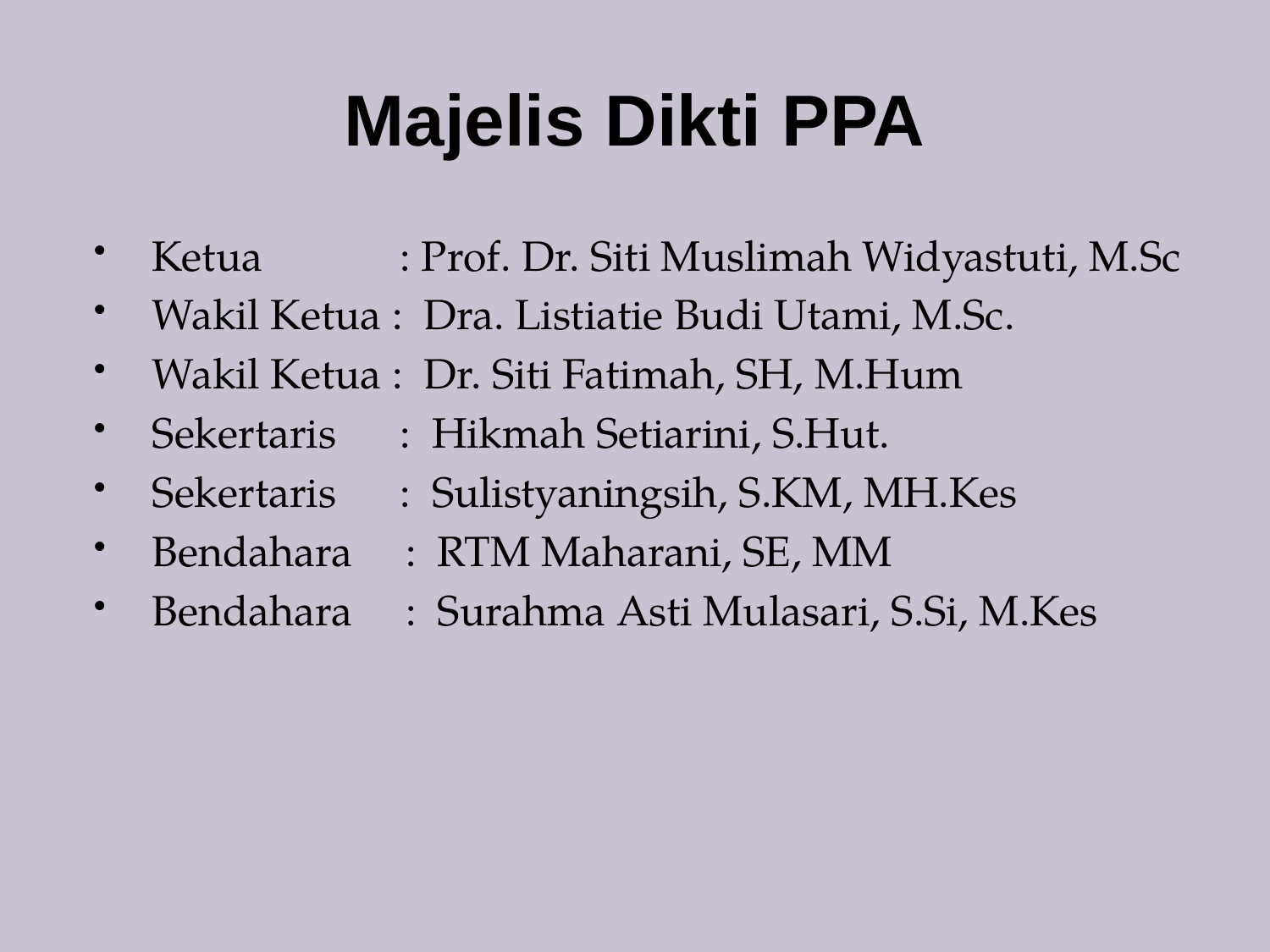

# Majelis Dikti PPA
Ketua             : Prof. Dr. Siti Muslimah Widyastuti, M.Sc
Wakil Ketua :  Dra. Listiatie Budi Utami, M.Sc.
Wakil Ketua :  Dr. Siti Fatimah, SH, M.Hum
Sekertaris      :  Hikmah Setiarini, S.Hut.
Sekertaris      :  Sulistyaningsih, S.KM, MH.Kes
Bendahara     :  RTM Maharani, SE, MM
Bendahara     :  Surahma Asti Mulasari, S.Si, M.Kes